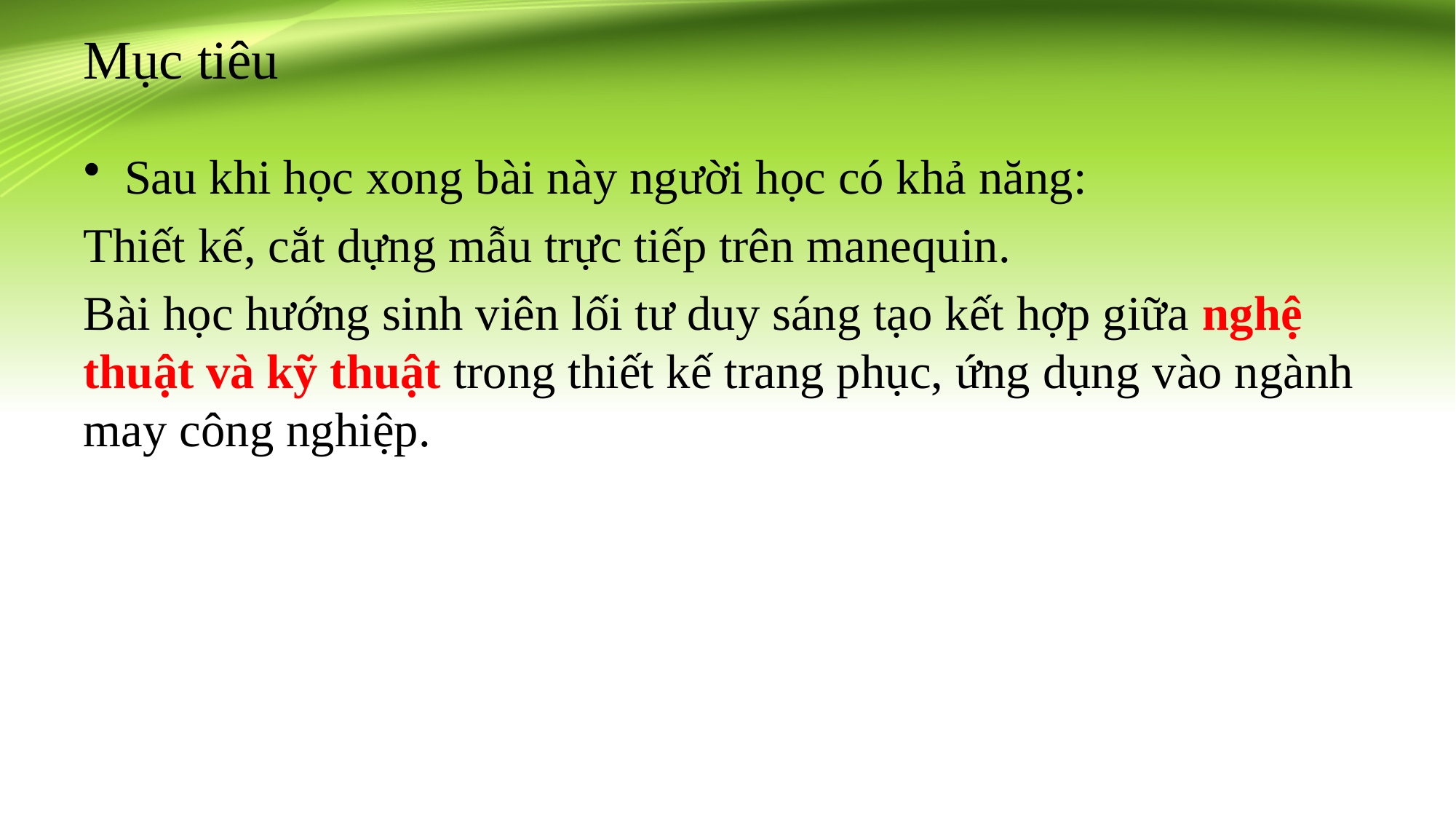

# Mục tiêu
Sau khi học xong bài này người học có khả năng:
Thiết kế, cắt dựng mẫu trực tiếp trên manequin.
Bài học hướng sinh viên lối tư duy sáng tạo kết hợp giữa nghệ thuật và kỹ thuật trong thiết kế trang phục, ứng dụng vào ngành may công nghiệp.